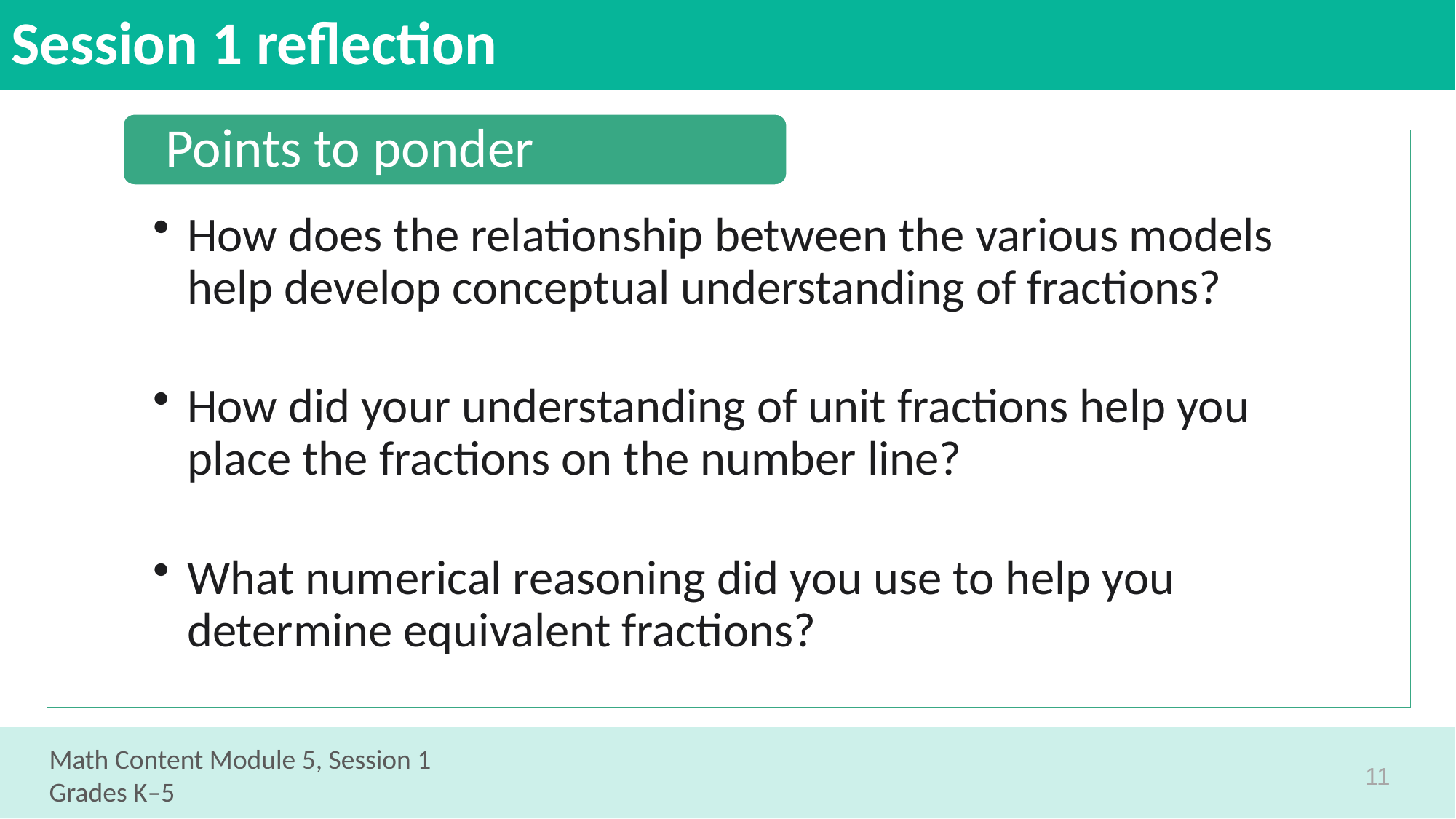

# Session 1 reflection
How does the relationship between the various models help develop conceptual understanding of fractions?

How did your understanding of unit fractions help you place the fractions on the number line?

What numerical reasoning did you use to help you determine equivalent fractions?
Points to ponder
Math Content Module 5, Session 1
Grades K–5
11